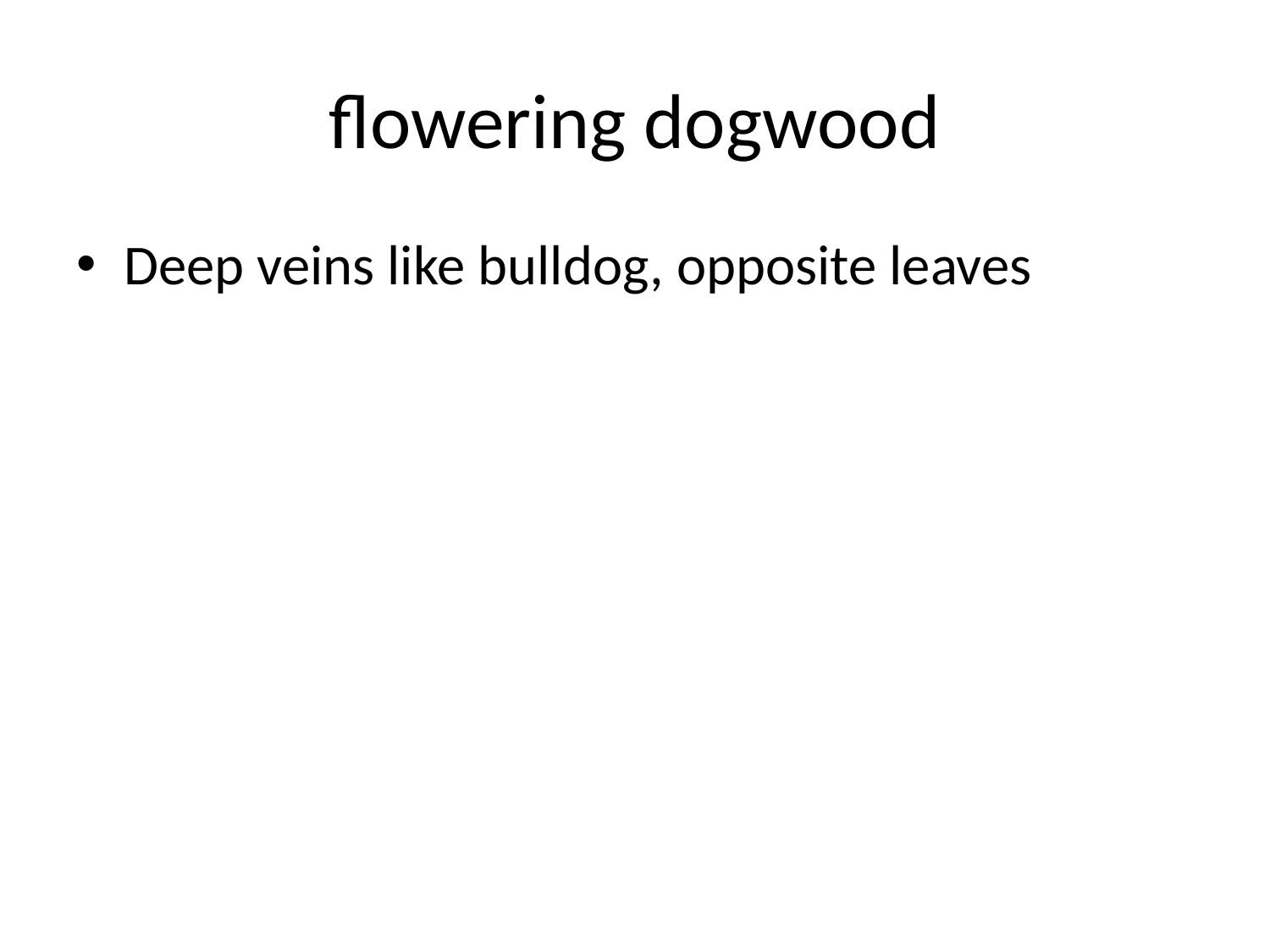

# flowering dogwood
Deep veins like bulldog, opposite leaves